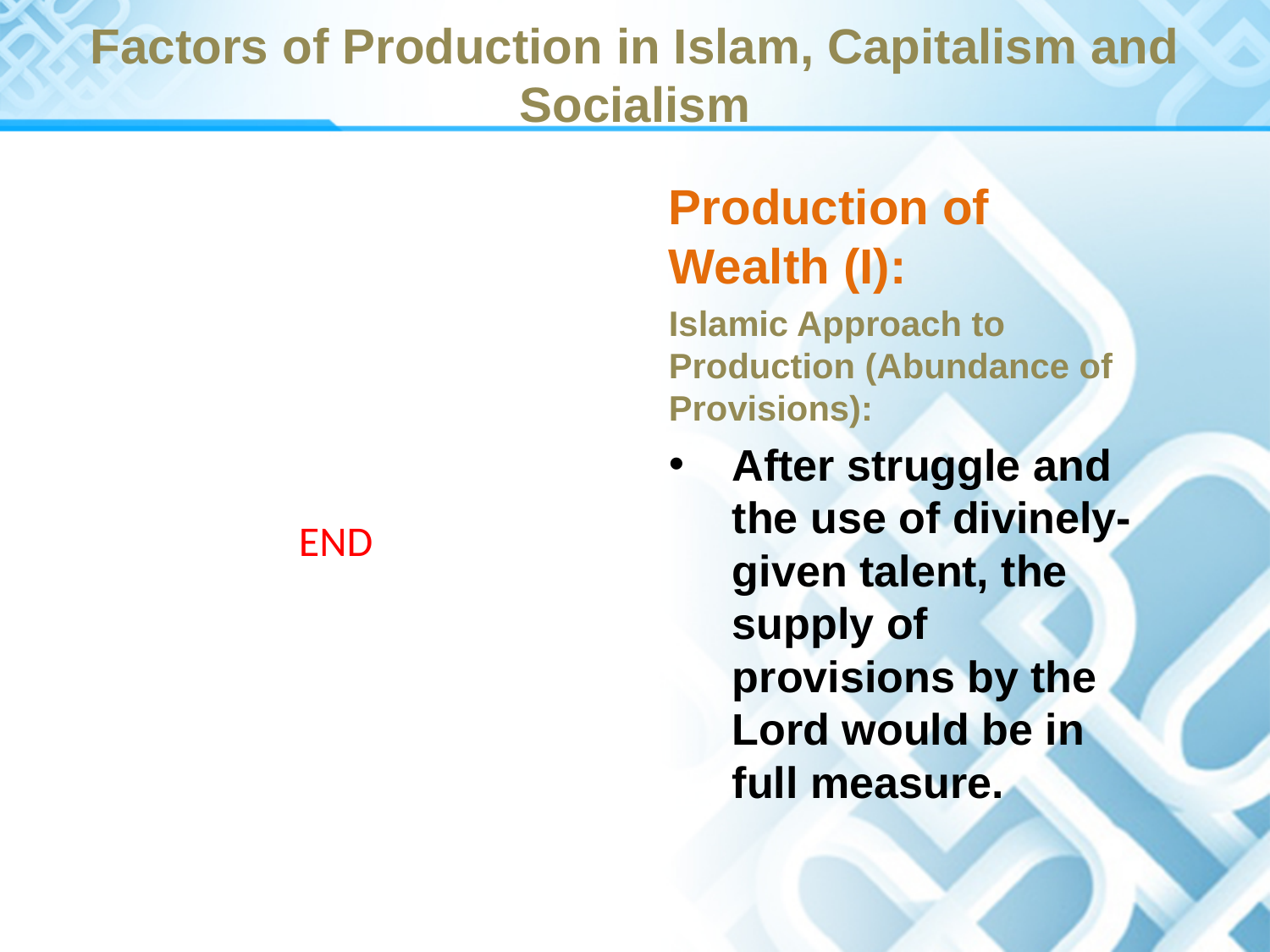

Factors of Production in Islam, Capitalism and Socialism
Production of Wealth (I):
Islamic Approach to Production (Abundance of Provisions):
After struggle and the use of divinely-given talent, the supply of provisions by the Lord would be in full measure.
END